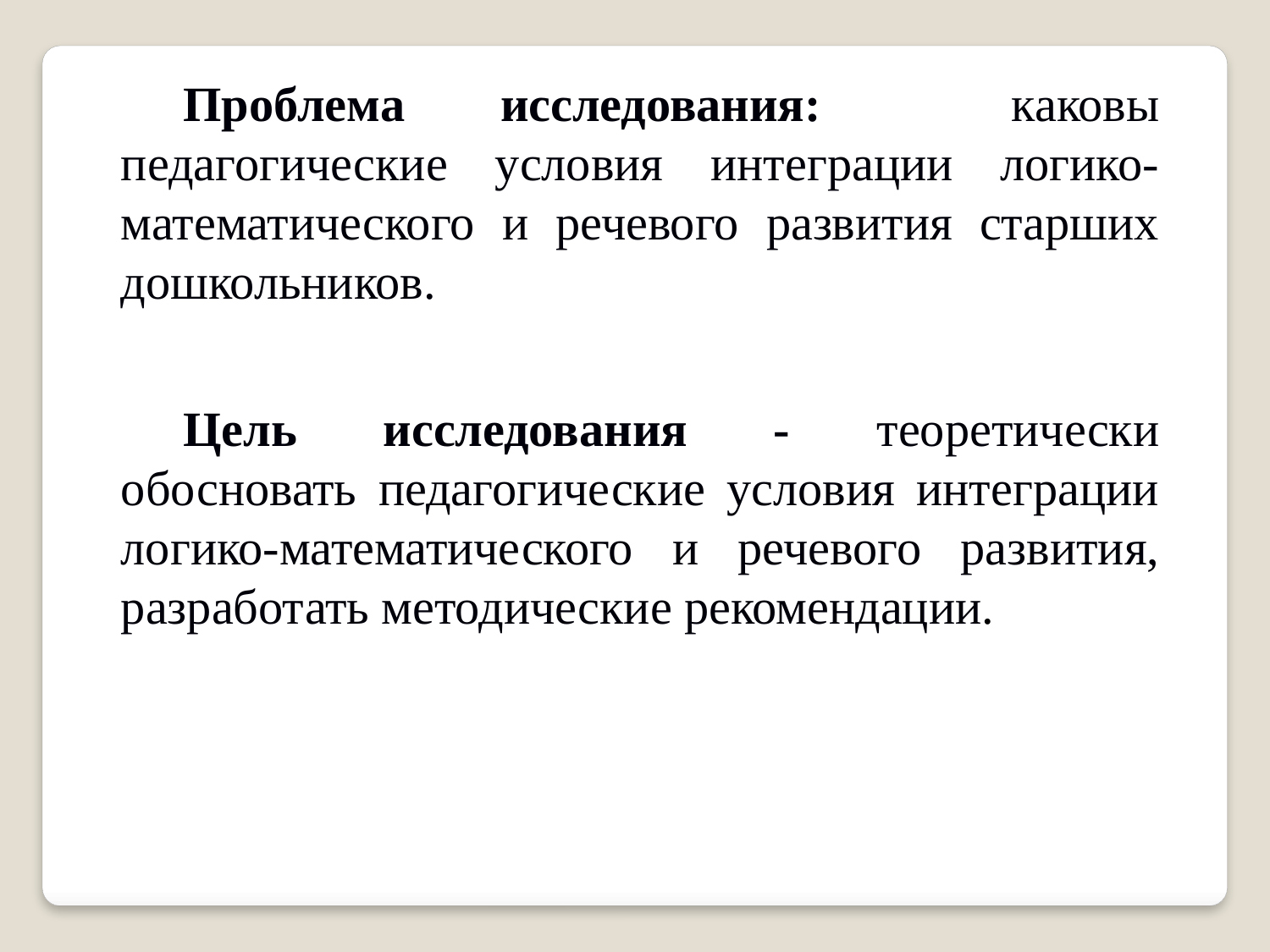

Проблема исследования:  каковы педагогические условия интеграции логико-математического и речевого развития старших дошкольников.

Цель исследования - теоретически обосновать педагогические условия интеграции логико-математического и речевого развития, разработать методические рекомендации.